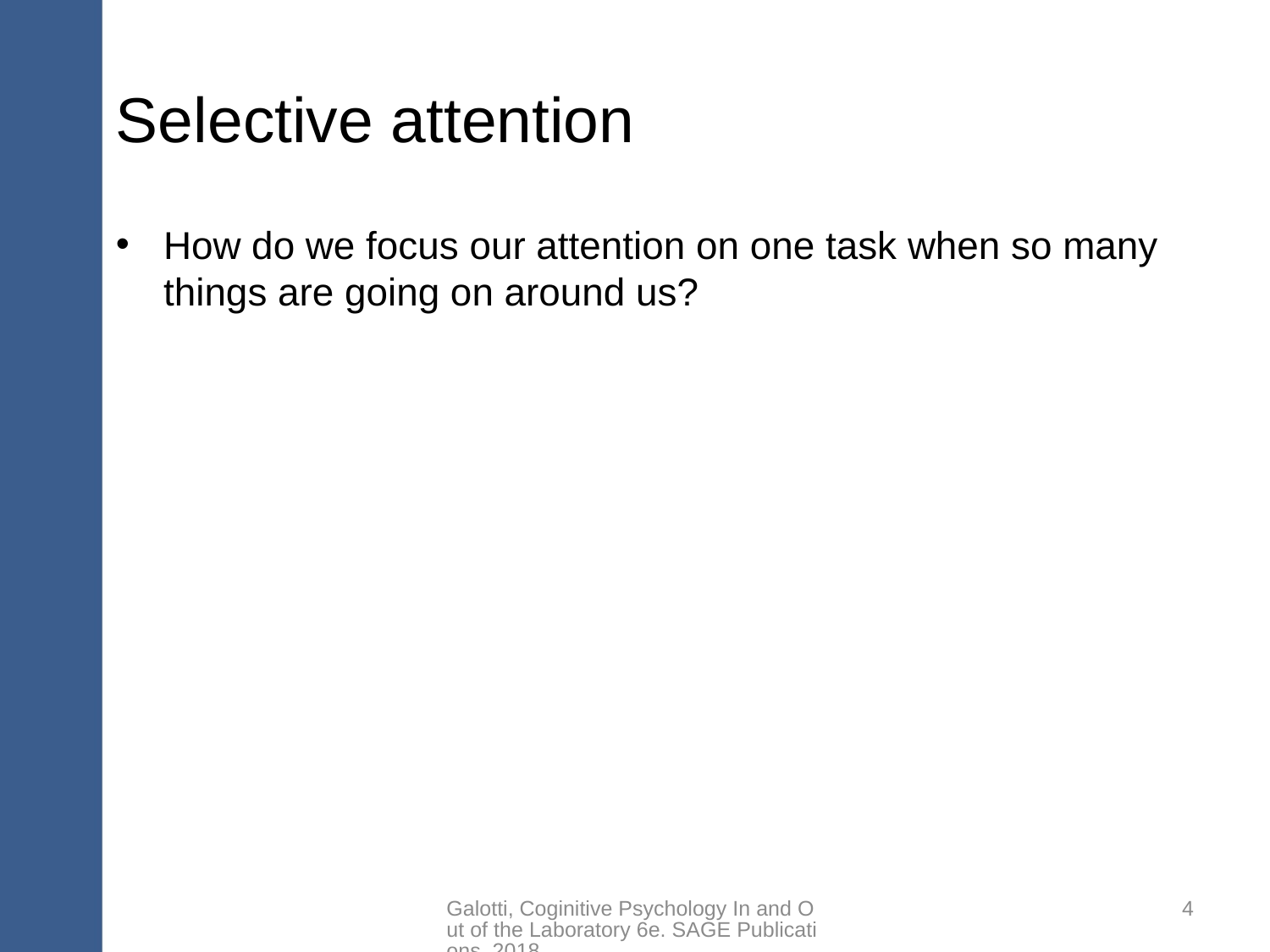

# Selective attention
How do we focus our attention on one task when so many things are going on around us?
Galotti, Coginitive Psychology In and Out of the Laboratory 6e. SAGE Publications, 2018.
4